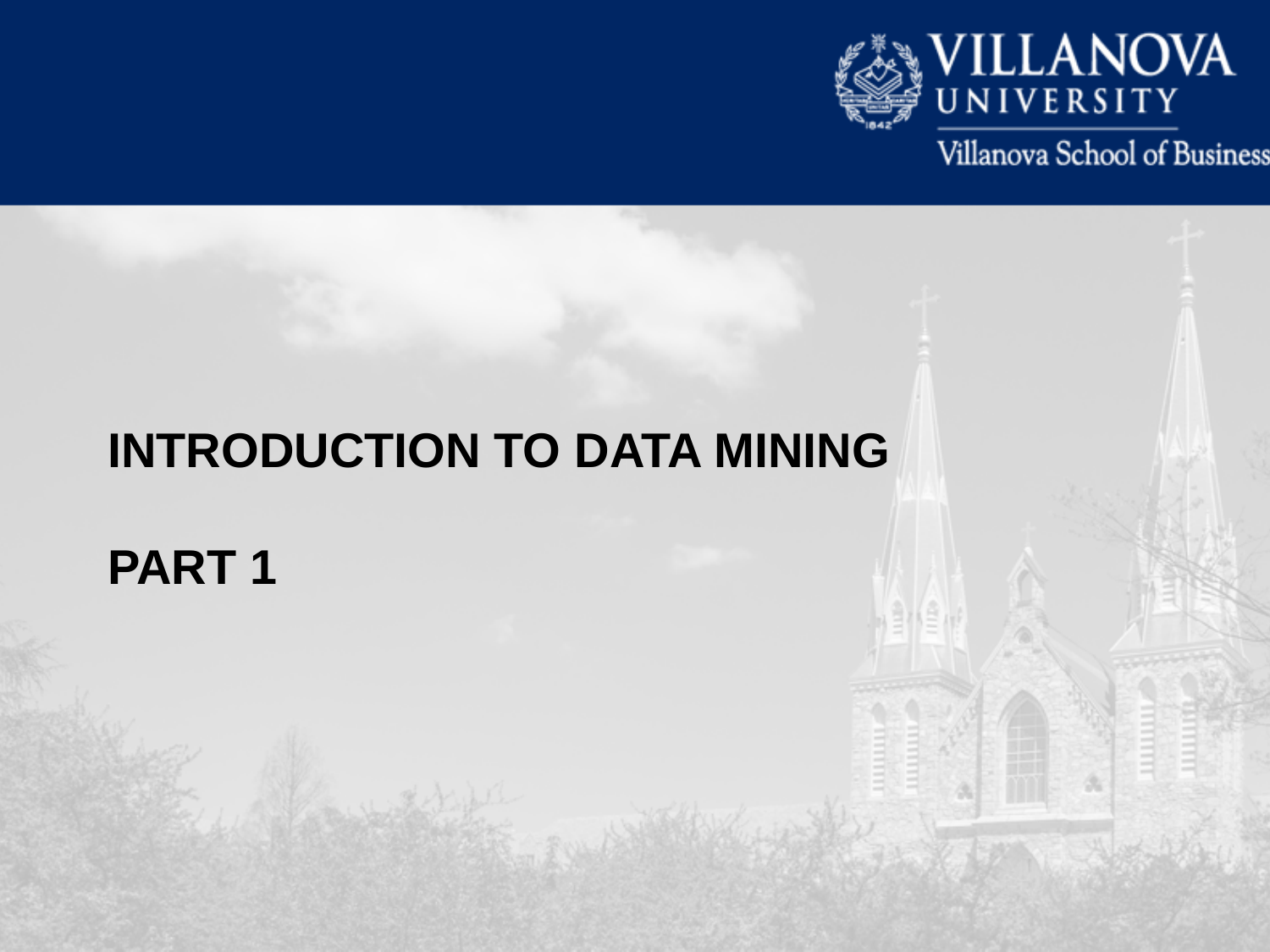

# Introduction to Data Mining Part 1